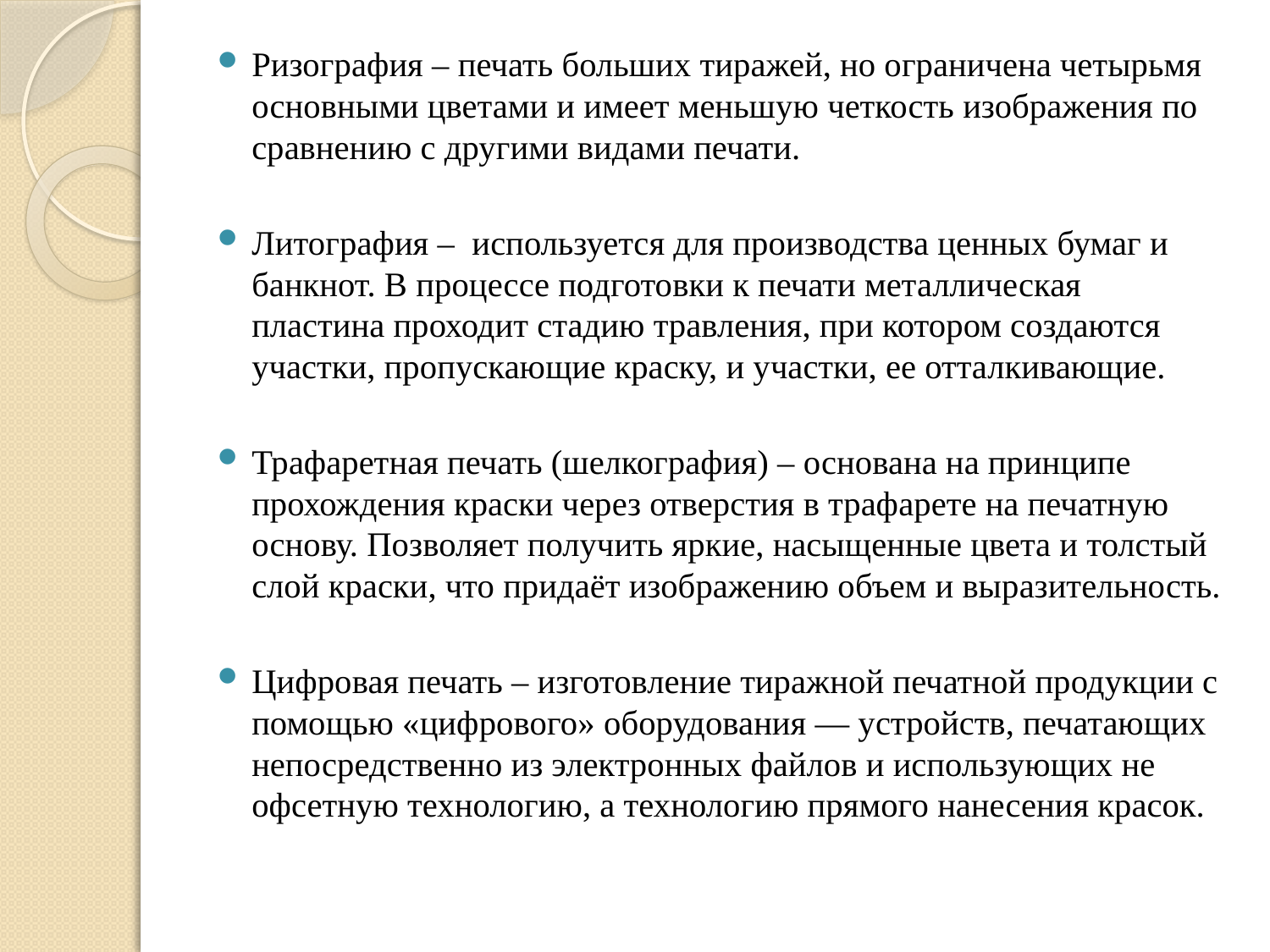

Ризография – печать больших тиражей, но ограничена четырьмя основными цветами и имеет меньшую четкость изображения по сравнению с другими видами печати.

Литография –  используется для производства ценных бумаг и банкнот. В процессе подготовки к печати металлическая пластина проходит стадию травления, при котором создаются участки, пропускающие краску, и участки, ее отталкивающие.

Трафаретная печать (шелкография) – основана на принципе прохождения краски через отверстия в трафарете на печатную основу. Позволяет получить яркие, насыщенные цвета и толстый слой краски, что придаёт изображению объем и выразительность.

Цифровая печать – изготовление тиражной печатной продукции с помощью «цифрового» оборудования — устройств, печатающих непосредственно из электронных файлов и использующих не офсетную технологию, а технологию прямого нанесения красок.